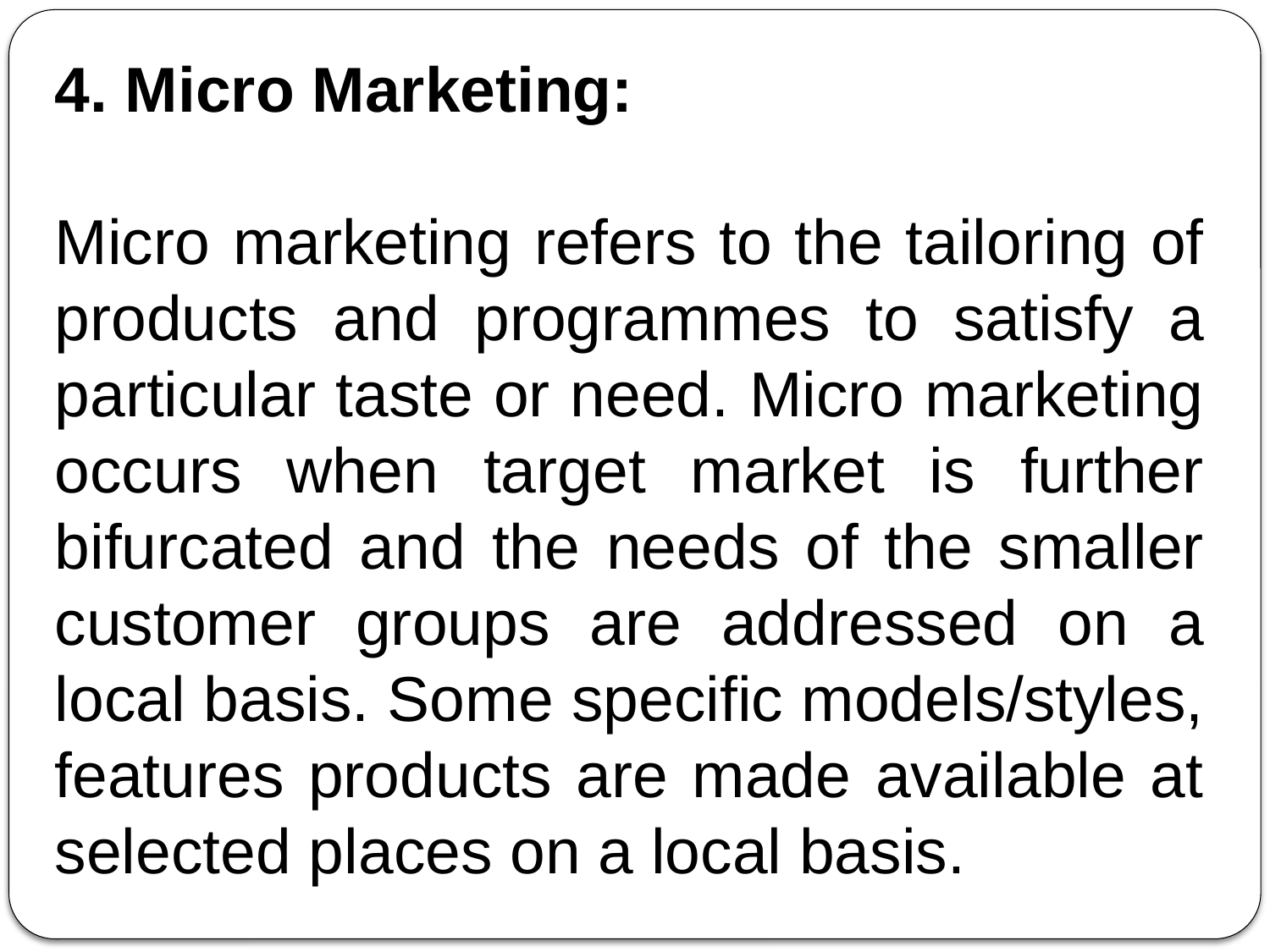

4. Micro Marketing:

Micro marketing refers to the tailoring of products and programmes to satisfy a particular taste or need. Micro marketing occurs when target market is further bifurcated and the needs of the smaller customer groups are addressed on a local basis. Some specific models/styles, features products are made available at selected places on a local basis.